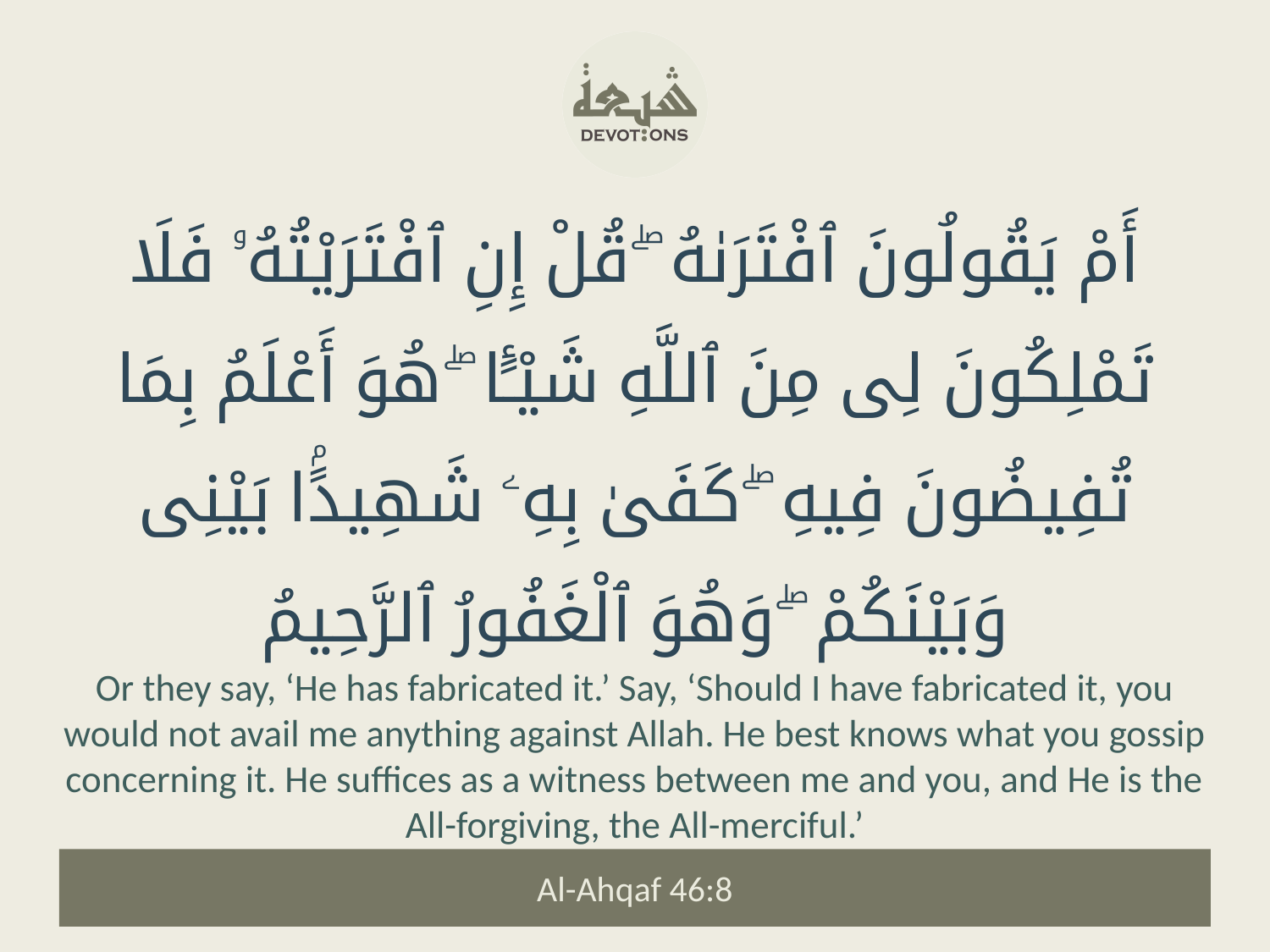

أَمْ يَقُولُونَ ٱفْتَرَىٰهُ ۖ قُلْ إِنِ ٱفْتَرَيْتُهُۥ فَلَا تَمْلِكُونَ لِى مِنَ ٱللَّهِ شَيْـًٔا ۖ هُوَ أَعْلَمُ بِمَا تُفِيضُونَ فِيهِ ۖ كَفَىٰ بِهِۦ شَهِيدًۢا بَيْنِى وَبَيْنَكُمْ ۖ وَهُوَ ٱلْغَفُورُ ٱلرَّحِيمُ
Or they say, ‘He has fabricated it.’ Say, ‘Should I have fabricated it, you would not avail me anything against Allah. He best knows what you gossip concerning it. He suffices as a witness between me and you, and He is the All-forgiving, the All-merciful.’
Al-Ahqaf 46:8